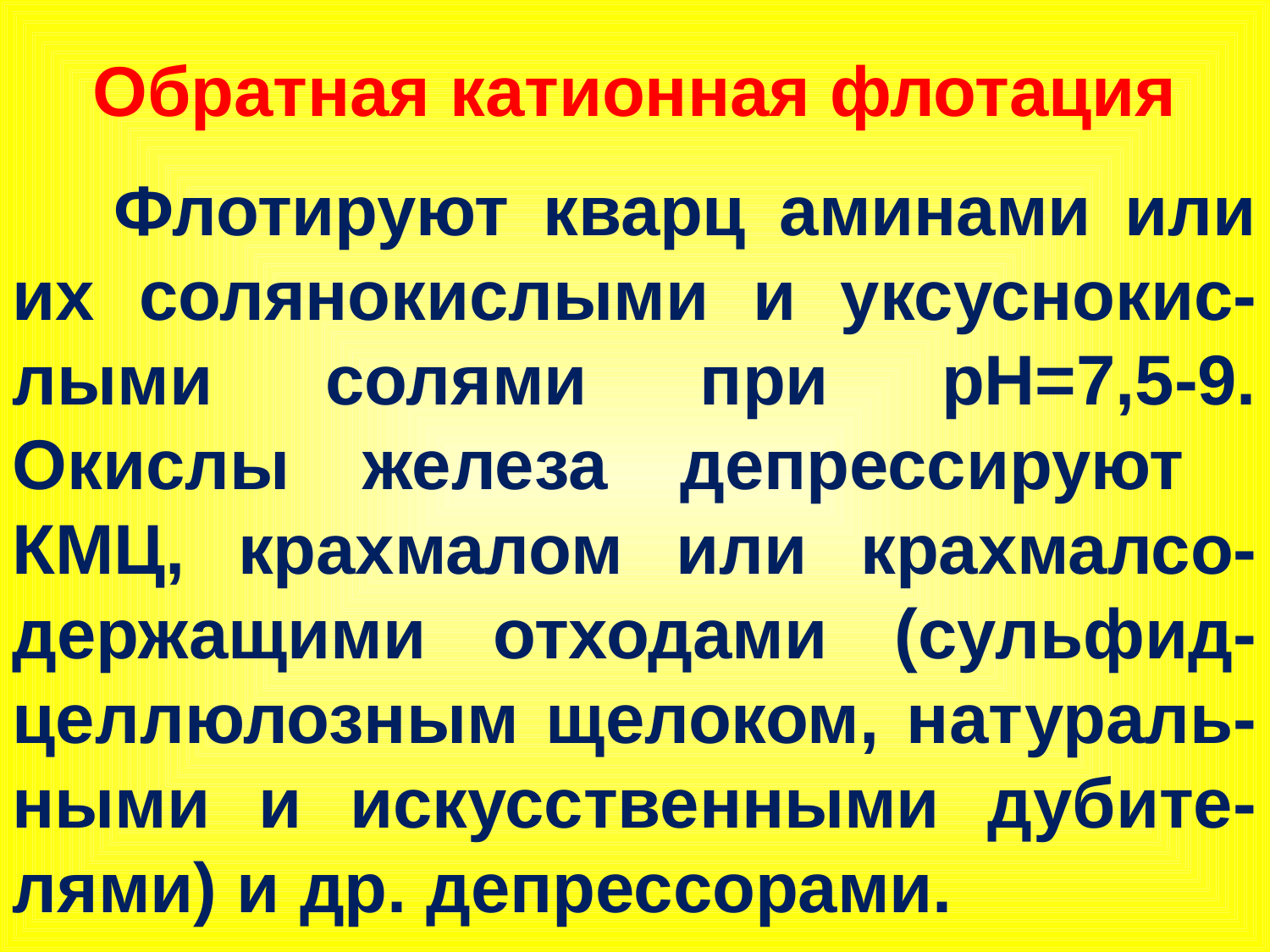

Обратная катионная флотация
   Флотируют кварц аминами или их солянокислыми и уксуснокис-лыми солями при рН=7,5-9. Окислы железа депрессируют  КМЦ, крахмалом или крахмалсо-держащими отходами (сульфид-целлюлозным щелоком, натураль-ными и искусственными дубите-лями) и др. депрессорами.